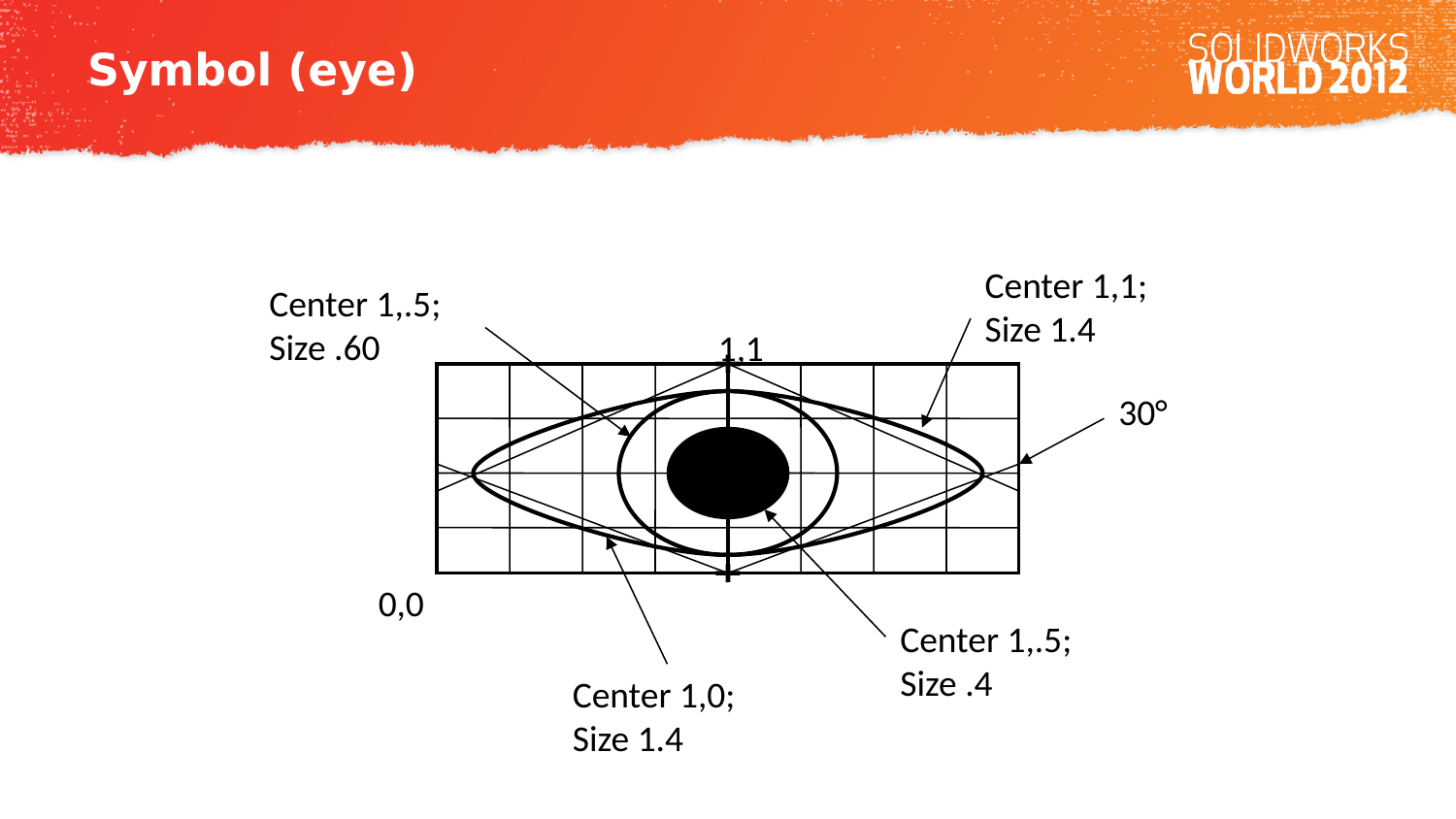

# Symbol (eye)
Center 1,1; Size 1.4
Center 1,.5; Size .60
1,1

30°

0,0

Center 1,.5; Size .4
Center 1,0; Size 1.4